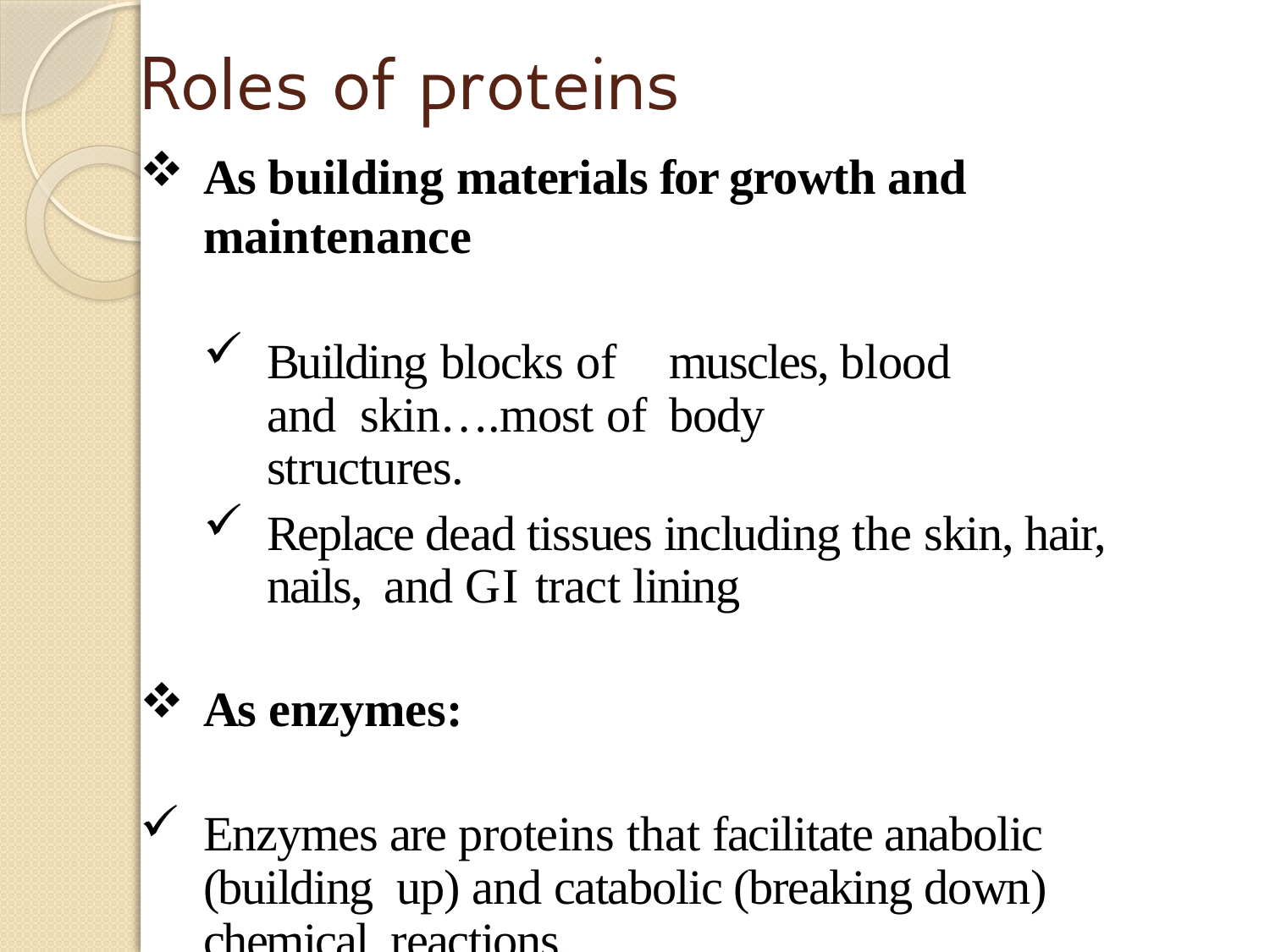

# Roles of proteins
As building materials for growth and maintenance

Building blocks of	muscles, blood and  skin….most of	body structures.
Replace dead tissues including the skin, hair, nails,  and GI tract lining

As enzymes:

Enzymes are proteins that facilitate anabolic (building  up) and catabolic (breaking down) chemical  reactions.